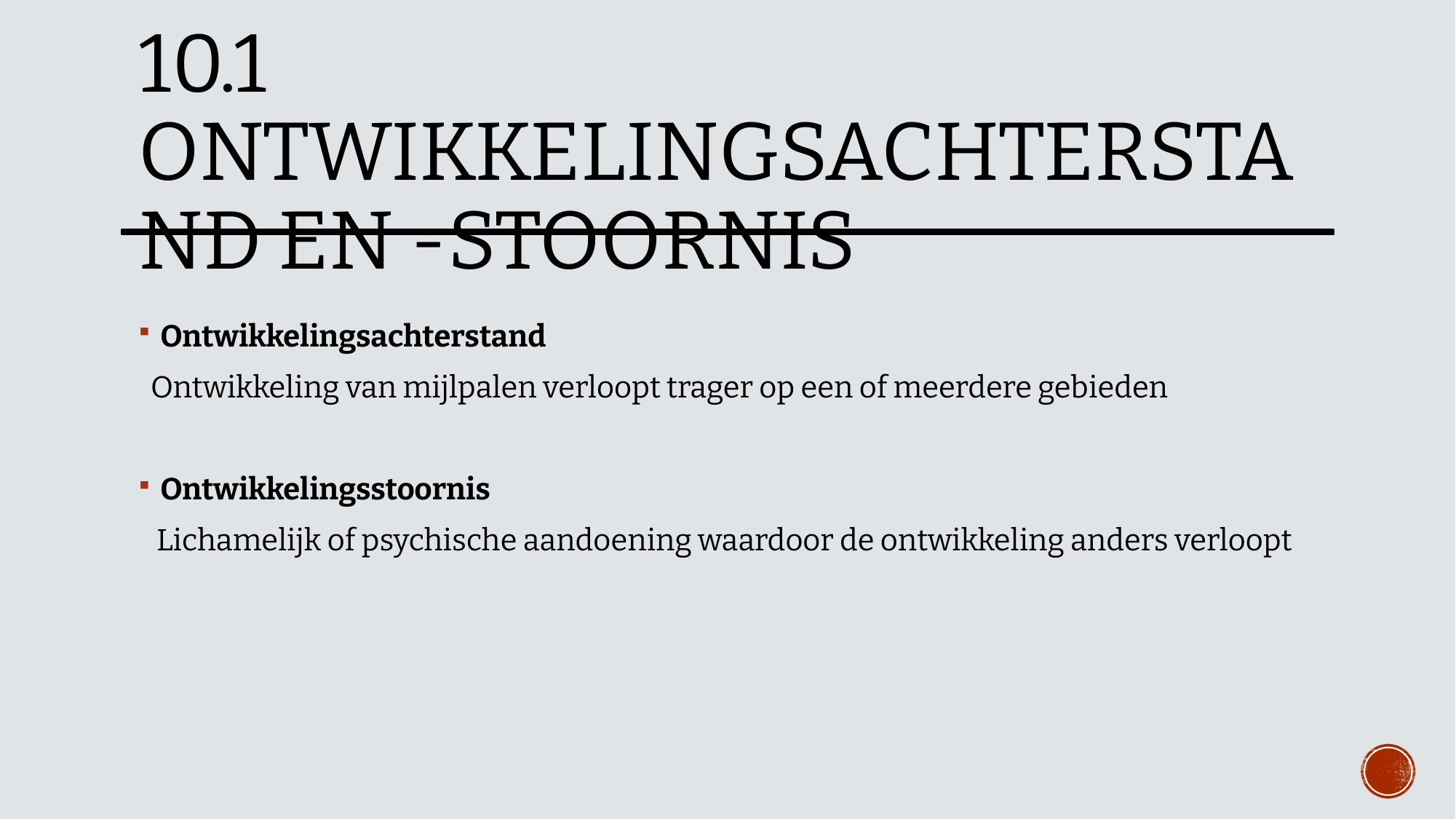

# 10.1 Ontwikkelingsachterstand en -stoornis

Ontwikkelingsachterstand
  Ontwikkeling van mijlpalen verloopt trager op een of meerdere gebieden

Ontwikkelingsstoornis
   Lichamelijk of psychische aandoening waardoor de ontwikkeling anders verloopt